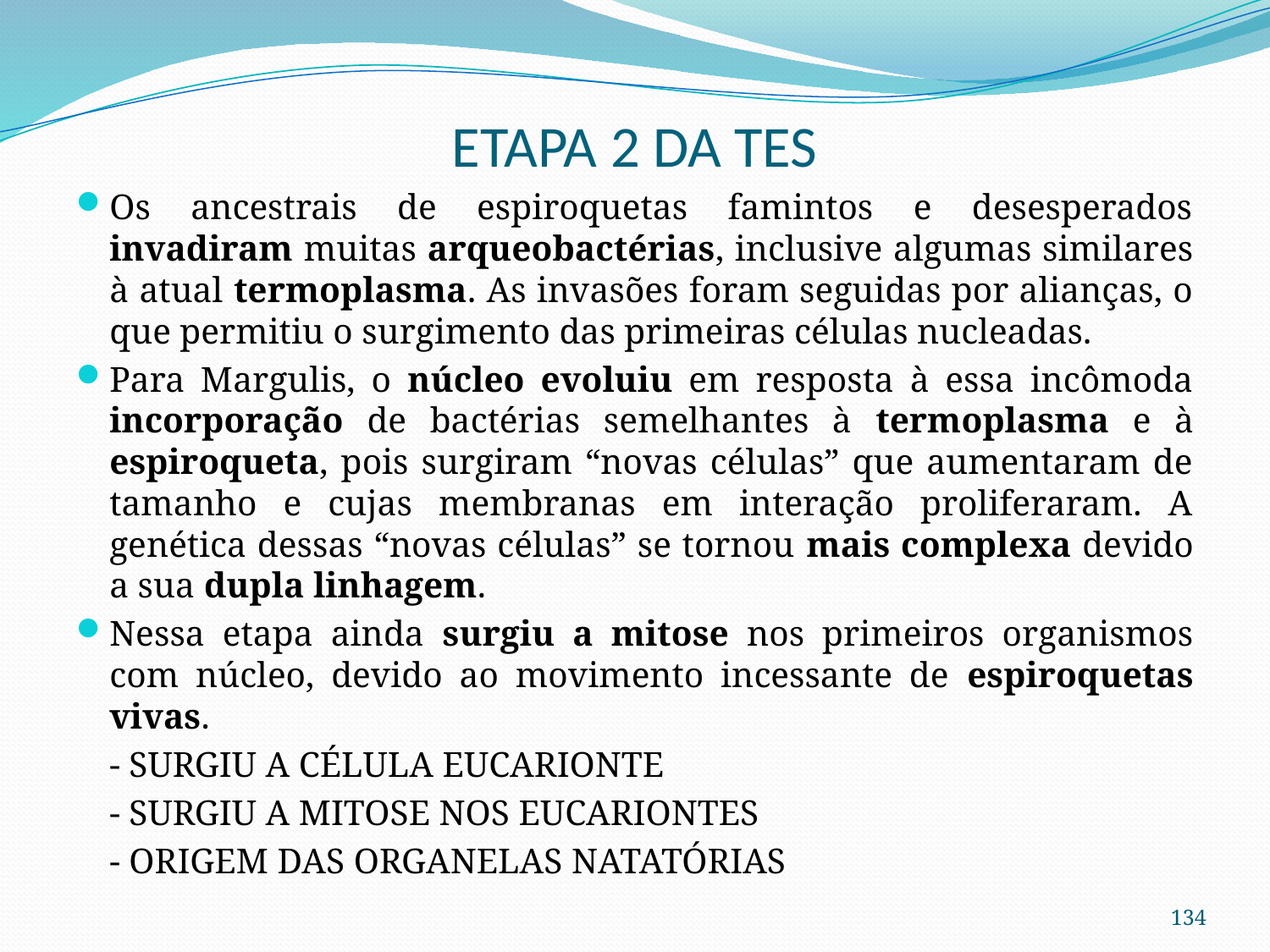

# ETAPA 2 DA TES
Os ancestrais de espiroquetas famintos e desesperados invadiram muitas arqueobactérias, inclusive algumas similares à atual termoplasma. As invasões foram seguidas por alianças, o que permitiu o surgimento das primeiras células nucleadas.
Para Margulis, o núcleo evoluiu em resposta à essa incômoda incorporação de bactérias semelhantes à termoplasma e à espiroqueta, pois surgiram “novas células” que aumentaram de tamanho e cujas membranas em interação proliferaram. A genética dessas “novas células” se tornou mais complexa devido a sua dupla linhagem.
Nessa etapa ainda surgiu a mitose nos primeiros organismos com núcleo, devido ao movimento incessante de espiroquetas vivas.
	- SURGIU A CÉLULA EUCARIONTE
	- SURGIU A MITOSE NOS EUCARIONTES
	- ORIGEM DAS ORGANELAS NATATÓRIAS
134